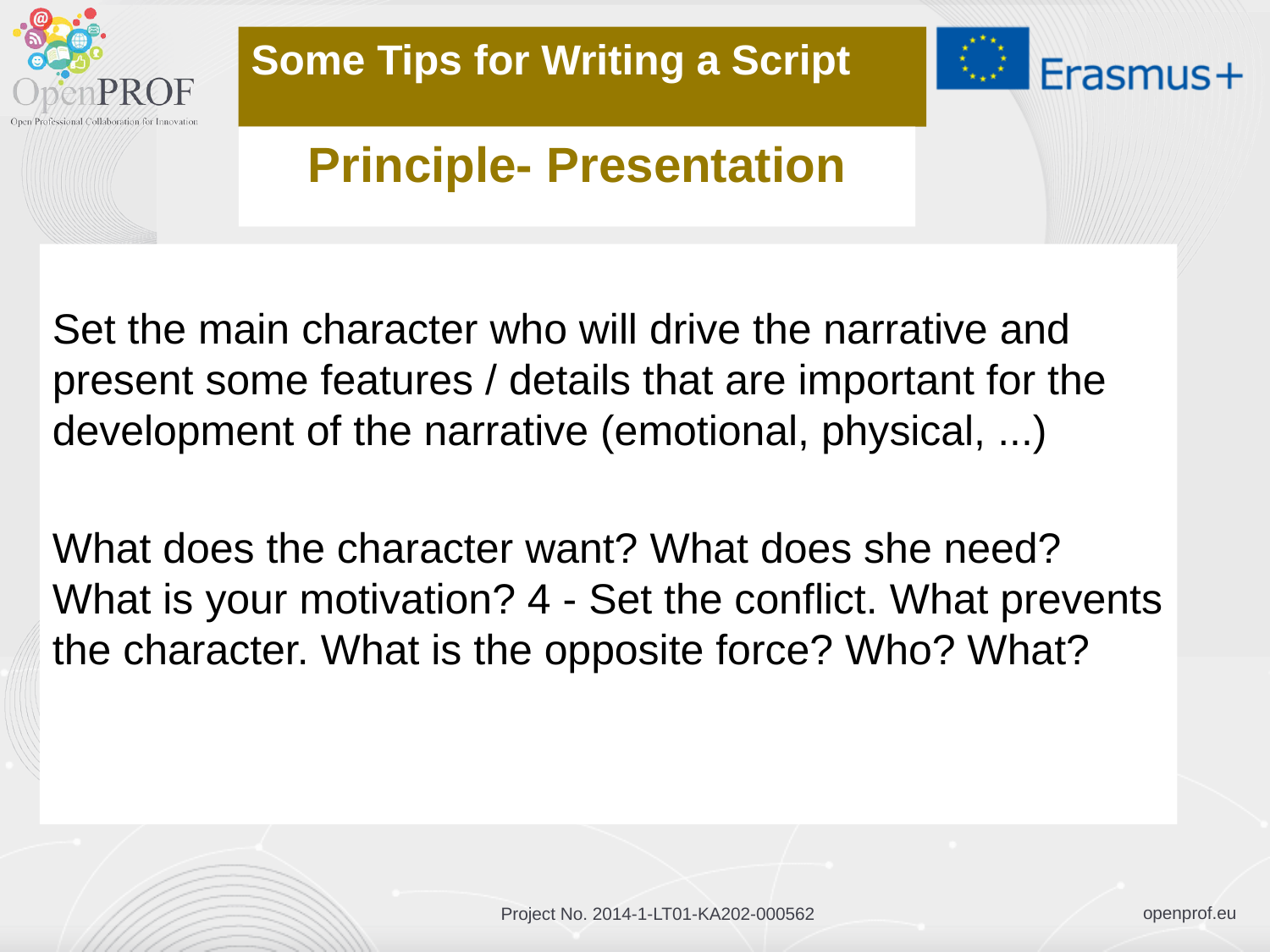

Some Tips for Writing a Script
Principle- Presentation
Set the main character who will drive the narrative and present some features / details that are important for the development of the narrative (emotional, physical, ...)

What does the character want? What does she need? What is your motivation? 4 - Set the conflict. What prevents the character. What is the opposite force? Who? What?